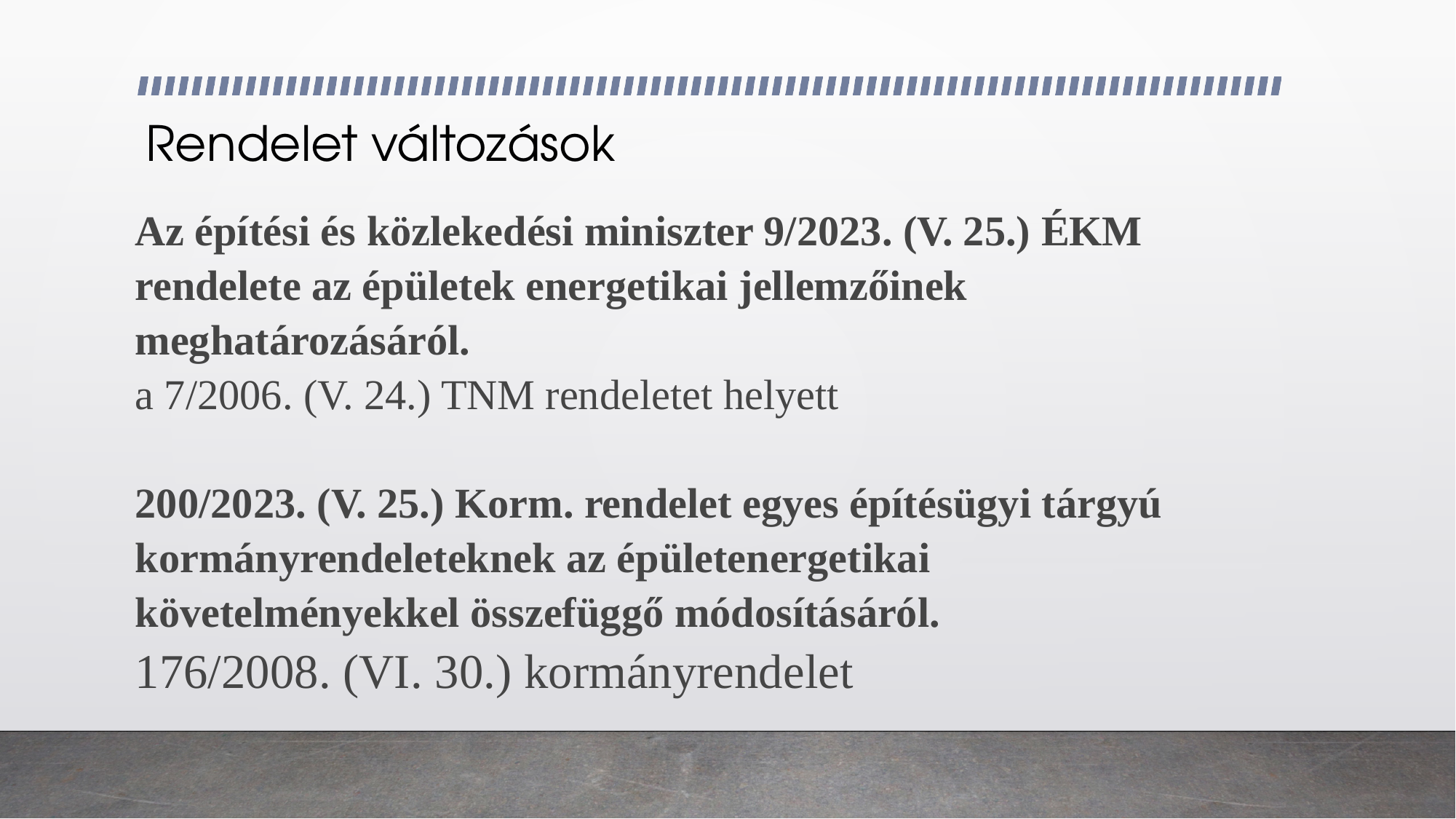

# Rendelet változások
Az építési és közlekedési miniszter 9/2023. (V. 25.) ÉKM rendelete az épületek energetikai jellemzőinek meghatározásáról.
a 7/2006. (V. 24.) TNM rendeletet helyett

200/2023. (V. 25.) Korm. rendelet egyes építésügyi tárgyú kormányrendeleteknek az épületenergetikai követelményekkel összefüggő módosításáról.
176/2008. (VI. 30.) kormányrendelet